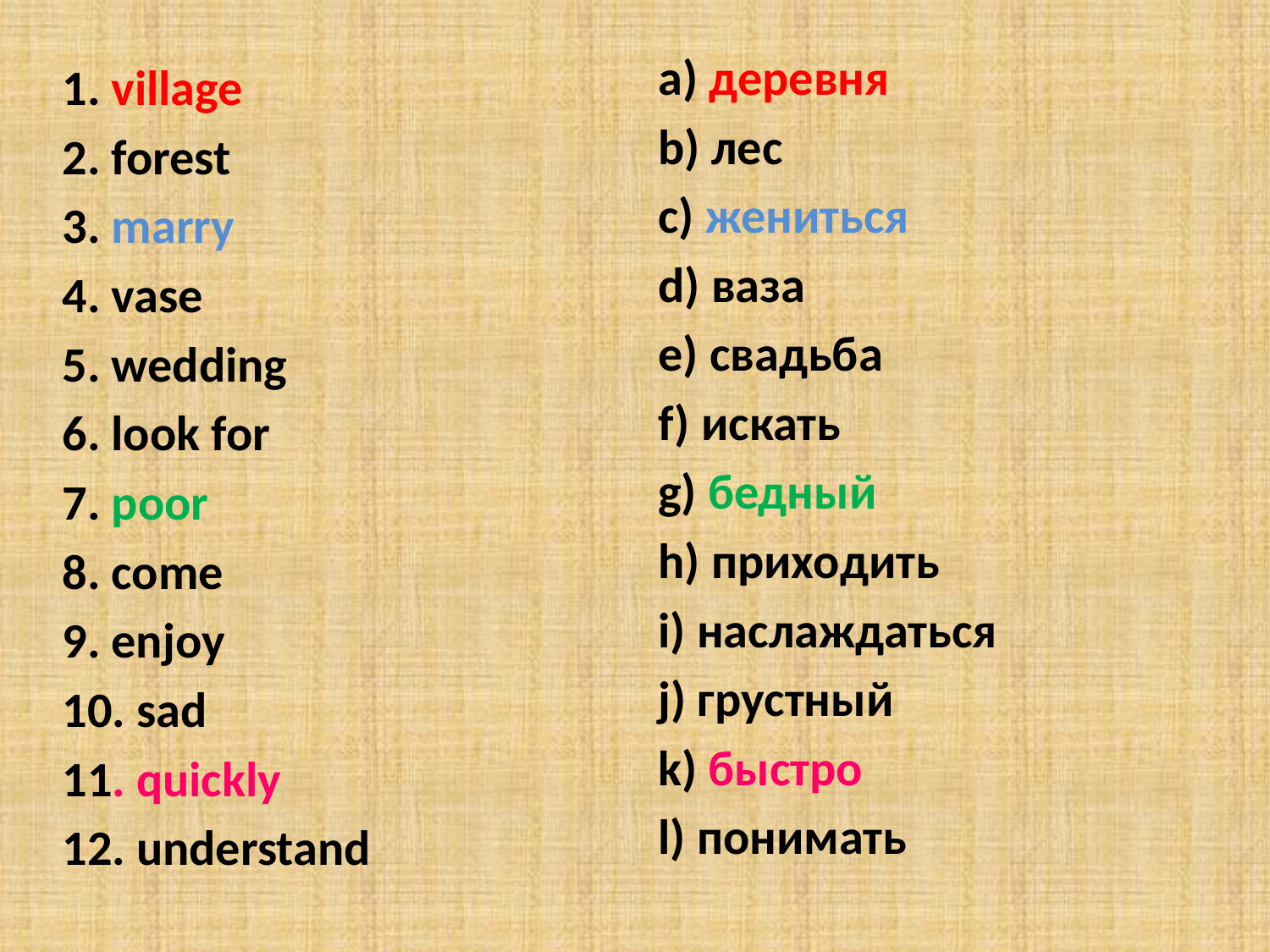

a) деревня
b) лес
c) жениться
d) ваза
e) свадьба
f) искать
g) бедный
h) приходить
i) наслаждаться
j) грустный
k) быстро
l) понимать

1. village
2. forest
3. marry
4. vase
5. wedding
6. look for
7. poor
8. come
9. enjoy
10. sad
11. quickly
12. understand